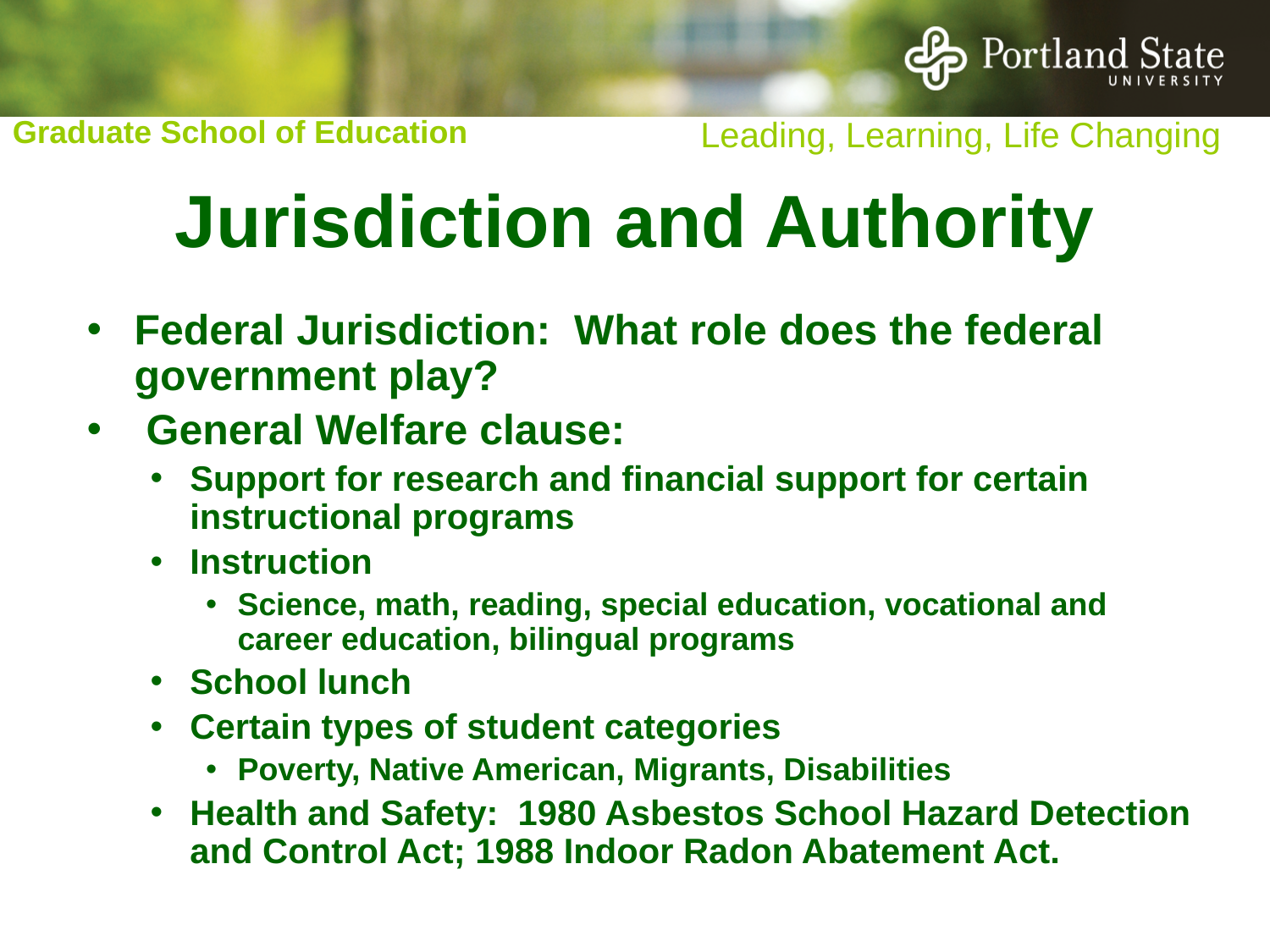

Jurisdiction and Authority
Federal Jurisdiction:  What role does the federal government play?
 General Welfare clause:
Support for research and financial support for certain instructional programs
Instruction
Science, math, reading, special education, vocational and career education, bilingual programs
School lunch
Certain types of student categories
Poverty, Native American, Migrants, Disabilities
Health and Safety:  1980 Asbestos School Hazard Detection and Control Act; 1988 Indoor Radon Abatement Act.